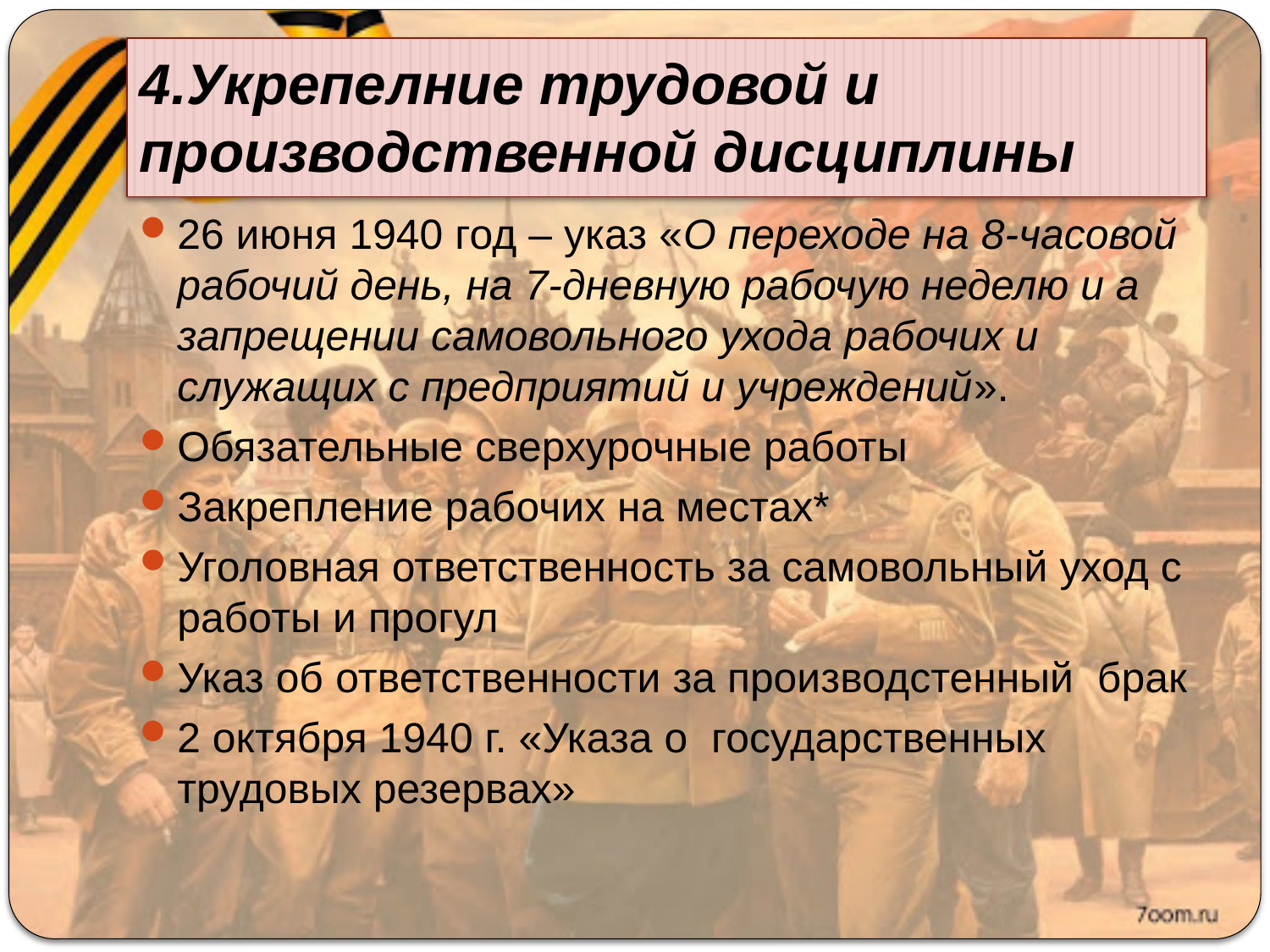

# 4.Укрепелние трудовой и производственной дисциплины
26 июня 1940 год – указ «О переходе на 8-часовой рабочий день, на 7-дневную рабочую неделю и а запрещении самовольного ухода рабочих и служащих с предприятий и учреждений».
Обязательные сверхурочные работы
Закрепление рабочих на местах*
Уголовная ответственность за самовольный уход с работы и прогул
Указ об ответственности за производстенный  брак
2 октября 1940 г. «Указа о  государственных трудовых резервах»